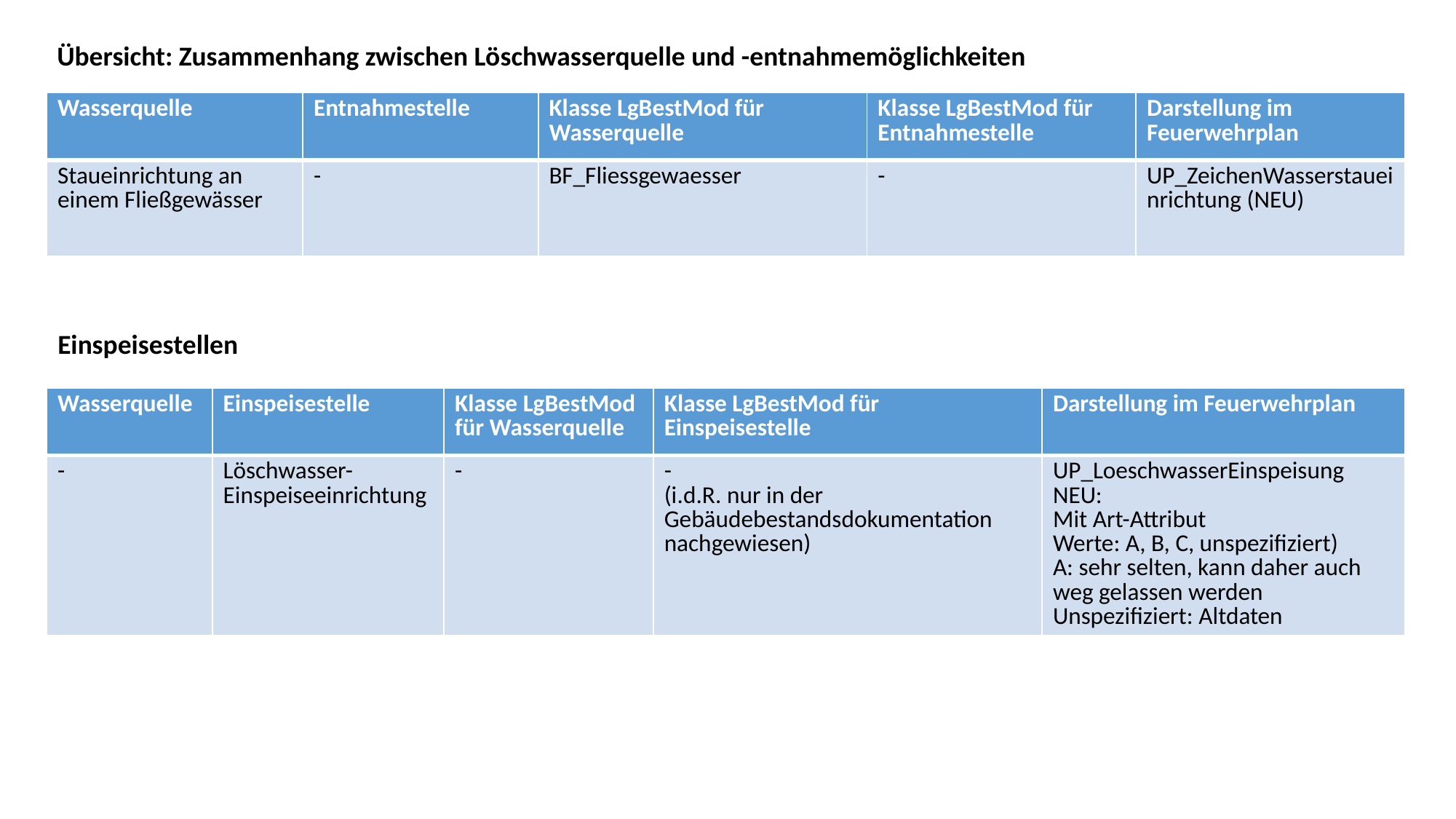

Übersicht: Zusammenhang zwischen Löschwasserquelle und -entnahmemöglichkeiten
| Wasserquelle | Entnahmestelle | Klasse LgBestMod für Wasserquelle | Klasse LgBestMod für Entnahmestelle | Darstellung im Feuerwehrplan |
| --- | --- | --- | --- | --- |
| Staueinrichtung an einem Fließgewässer | - | BF\_Fliessgewaesser | - | UP\_ZeichenWasserstaueinrichtung (NEU) |
Einspeisestellen
| Wasserquelle | Einspeisestelle | Klasse LgBestMod für Wasserquelle | Klasse LgBestMod für Einspeisestelle | Darstellung im Feuerwehrplan |
| --- | --- | --- | --- | --- |
| - | Löschwasser-Einspeiseeinrichtung | - | - (i.d.R. nur in der Gebäudebestandsdokumentation nachgewiesen) | UP\_LoeschwasserEinspeisung NEU: Mit Art-Attribut Werte: A, B, C, unspezifiziert) A: sehr selten, kann daher auch weg gelassen werden Unspezifiziert: Altdaten |